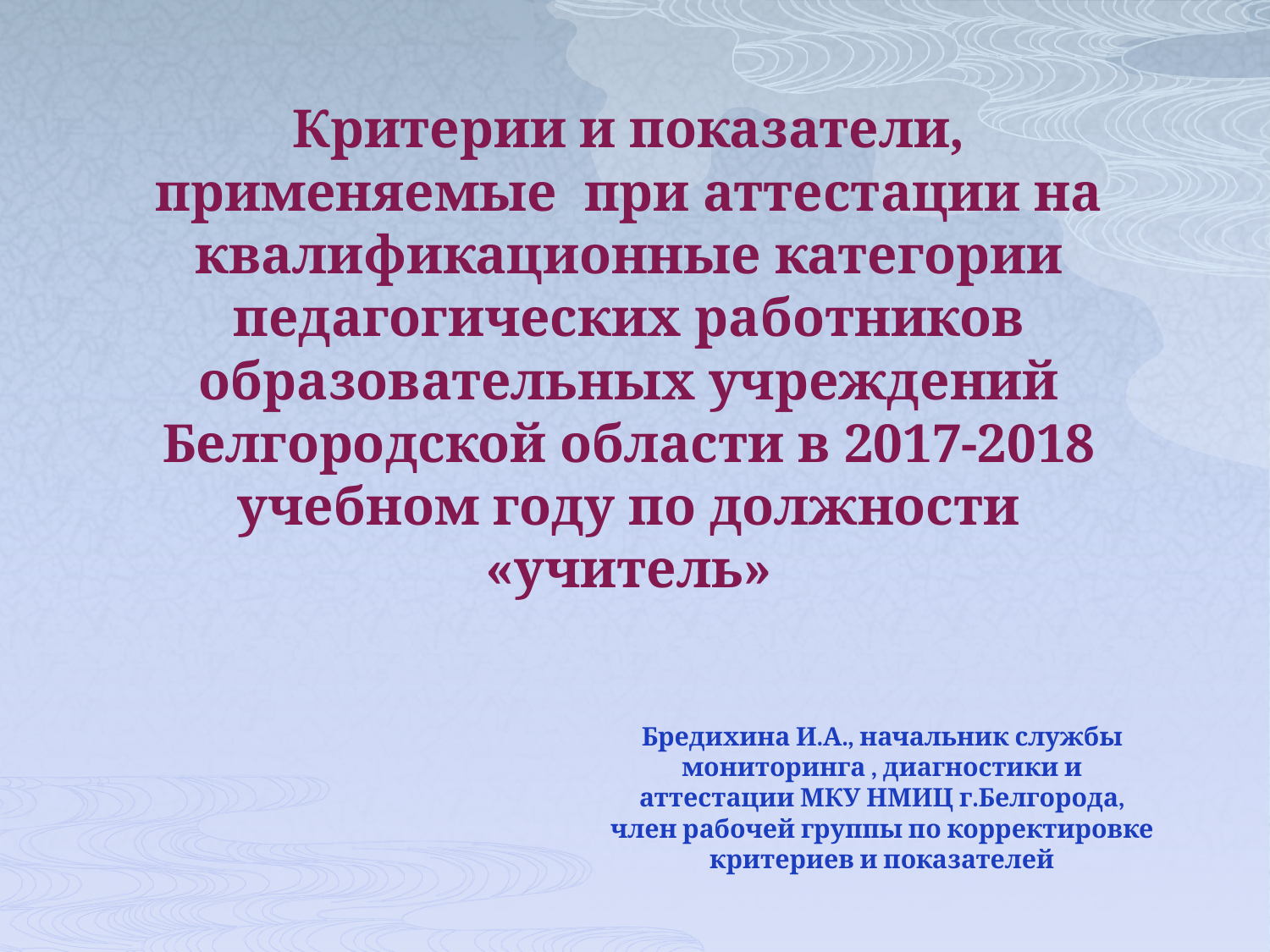

# Критерии и показатели, применяемые  при аттестации на квалификационные категории педагогических работников образовательных учреждений Белгородской области в 2017-2018 учебном году по должности «учитель»
Бредихина И.А., начальник службы мониторинга , диагностики и аттестации МКУ НМИЦ г.Белгорода, член рабочей группы по корректировке критериев и показателей